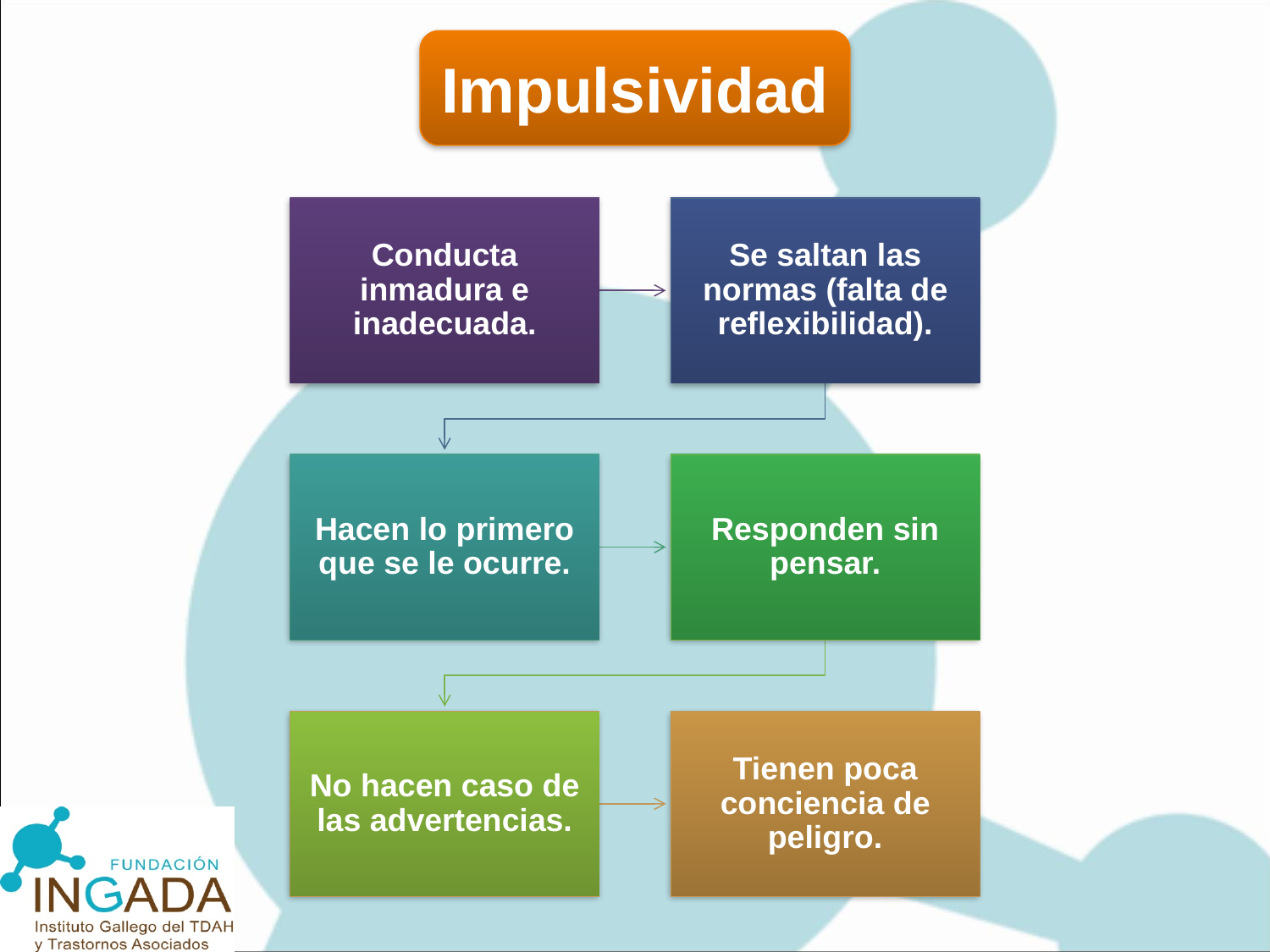

Impulsividad

Conducta inmadura e inadecuada.

Se saltan las normas (falta de reflexibilidad).

Hacen lo primero que se le ocurre.

Responden sin pensar.

No hacen caso de las advertencias.
Tienen poca conciencia de peligro.